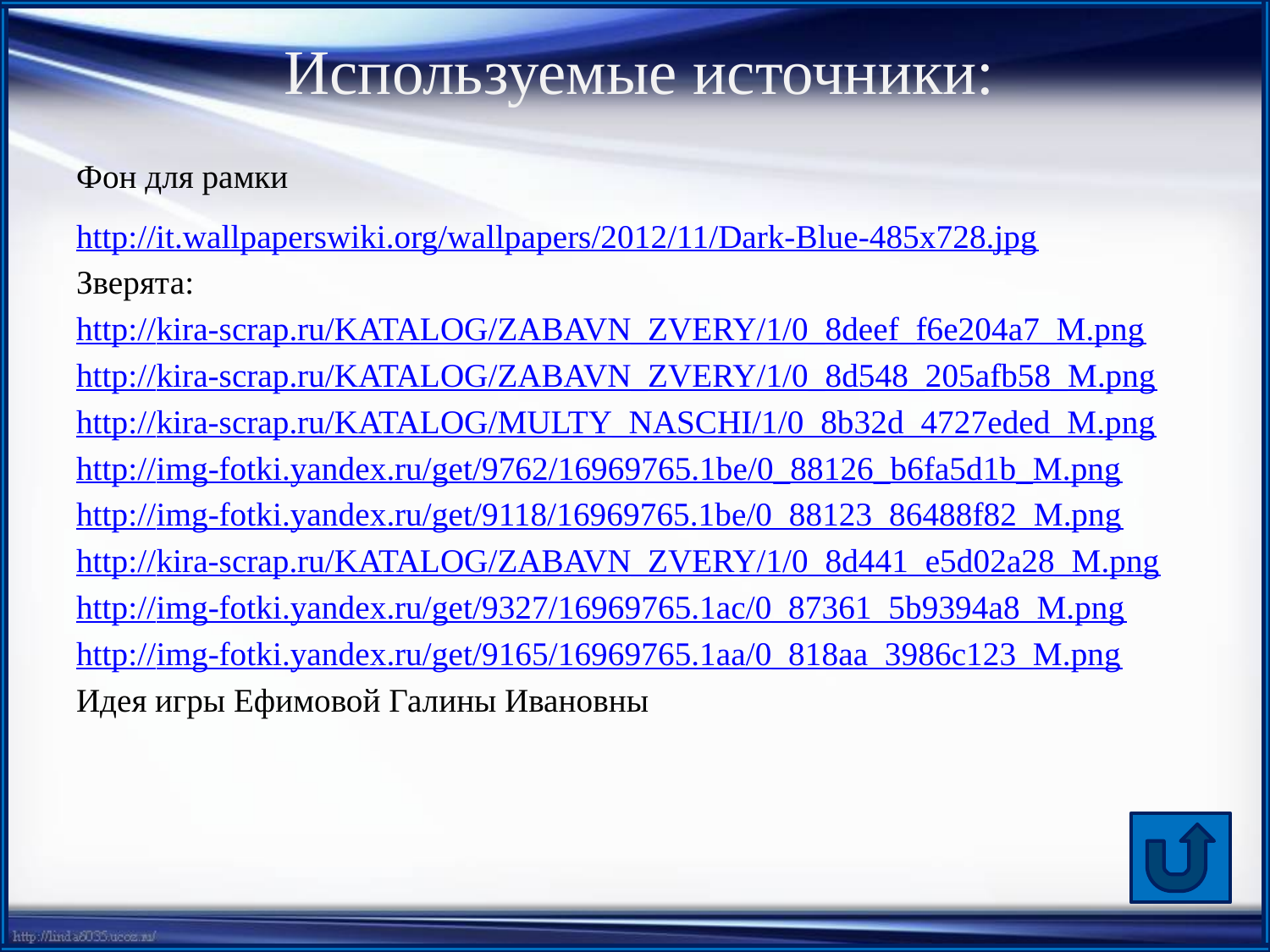

# Используемые источники:
Фон для рамки  http://it.wallpaperswiki.org/wallpapers/2012/11/Dark-Blue-485x728.jpg
Зверята:
http://kira-scrap.ru/KATALOG/ZABAVN_ZVERY/1/0_8deef_f6e204a7_M.png
http://kira-scrap.ru/KATALOG/ZABAVN_ZVERY/1/0_8d548_205afb58_M.png
http://kira-scrap.ru/KATALOG/MULTY_NASCHI/1/0_8b32d_4727eded_M.png
http://img-fotki.yandex.ru/get/9762/16969765.1be/0_88126_b6fa5d1b_M.png
http://img-fotki.yandex.ru/get/9118/16969765.1be/0_88123_86488f82_M.png
http://kira-scrap.ru/KATALOG/ZABAVN_ZVERY/1/0_8d441_e5d02a28_M.png
http://img-fotki.yandex.ru/get/9327/16969765.1ac/0_87361_5b9394a8_M.png
http://img-fotki.yandex.ru/get/9165/16969765.1aa/0_818aa_3986c123_M.png
Идея игры Ефимовой Галины Ивановны